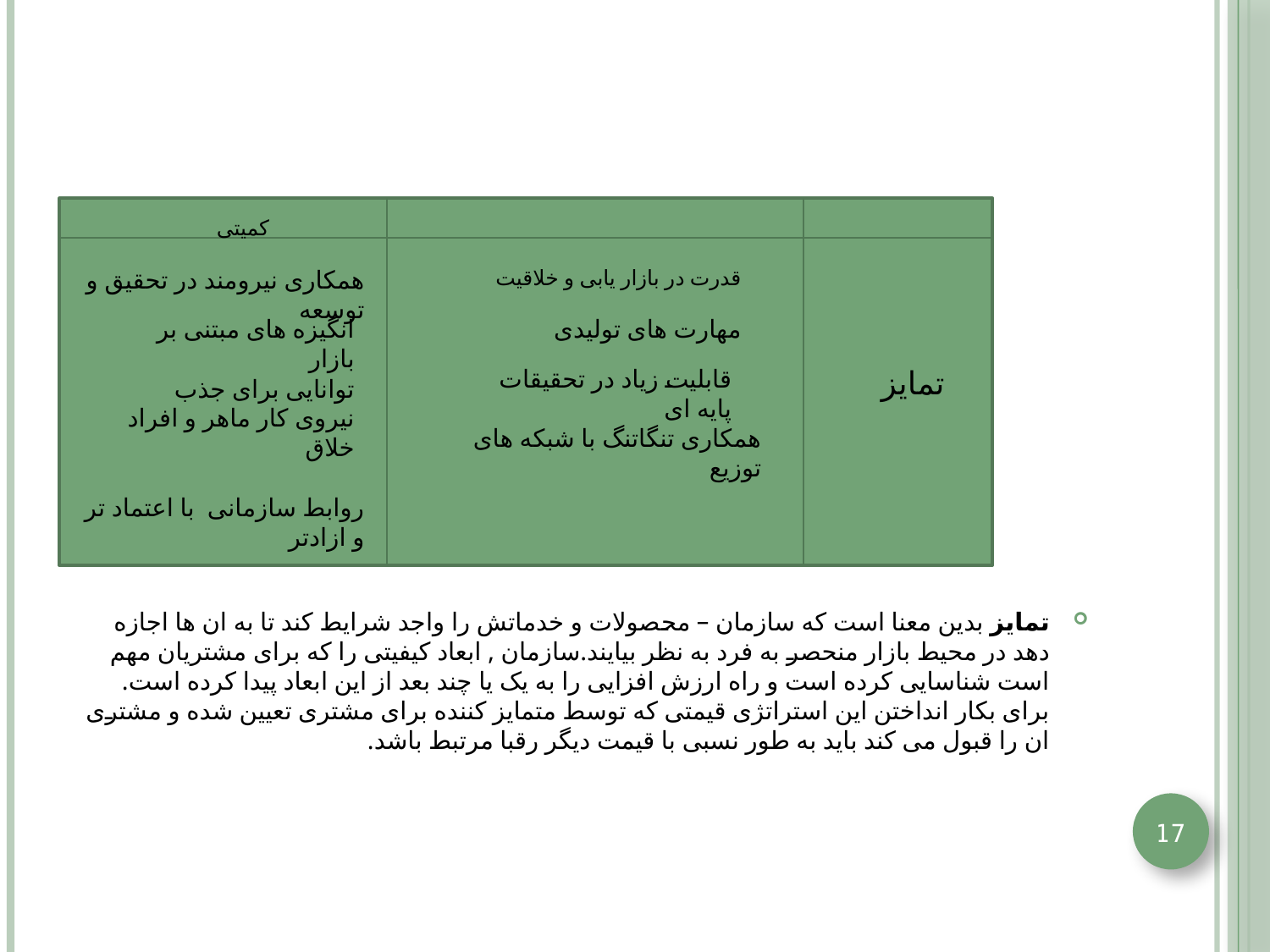

#

تمایز بدین معنا است که سازمان – محصولات و خدماتش را واجد شرایط کند تا به ان ها اجازه دهد در محیط بازار منحصر به فرد به نظر بیایند.سازمان , ابعاد کیفیتی را که برای مشتریان مهم است شناسایی کرده است و راه ارزش افزایی را به یک یا چند بعد از این ابعاد پیدا کرده است. برای بکار انداختن این استراتژی قیمتی که توسط متمایز کننده برای مشتری تعیین شده و مشتری ان را قبول می کند باید به طور نسبی با قیمت دیگر رقبا مرتبط باشد.

کمیتی
همکاری نیرومند در تحقیق و توسعه
قدرت در بازار یابی و خلاقیت
انگیزه های مبتنی بر بازار
مهارت های تولیدی
قابلیت زیاد در تحقیقات پایه ای
تمایز
توانایی برای جذب نیروی کار ماهر و افراد خلاق
همکاری تنگاتنگ با شبکه های توزیع
روابط سازمانی  با اعتماد تر و ازادتر
17